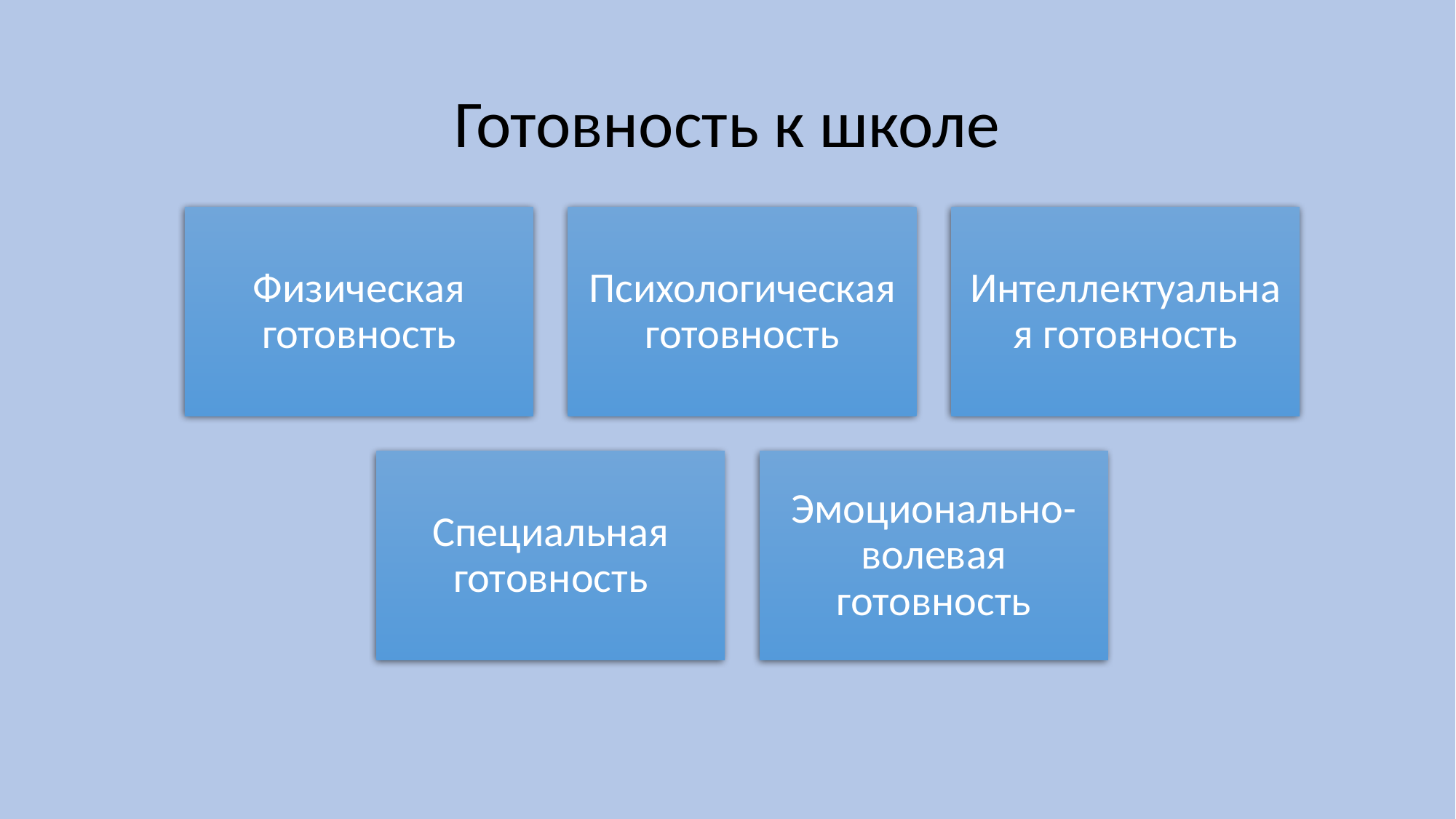

# Готовность к школе
Физическая готовность
Психологическая готовность
Интеллектуальная готовность
Специальная готовность
Эмоционально-волевая готовность